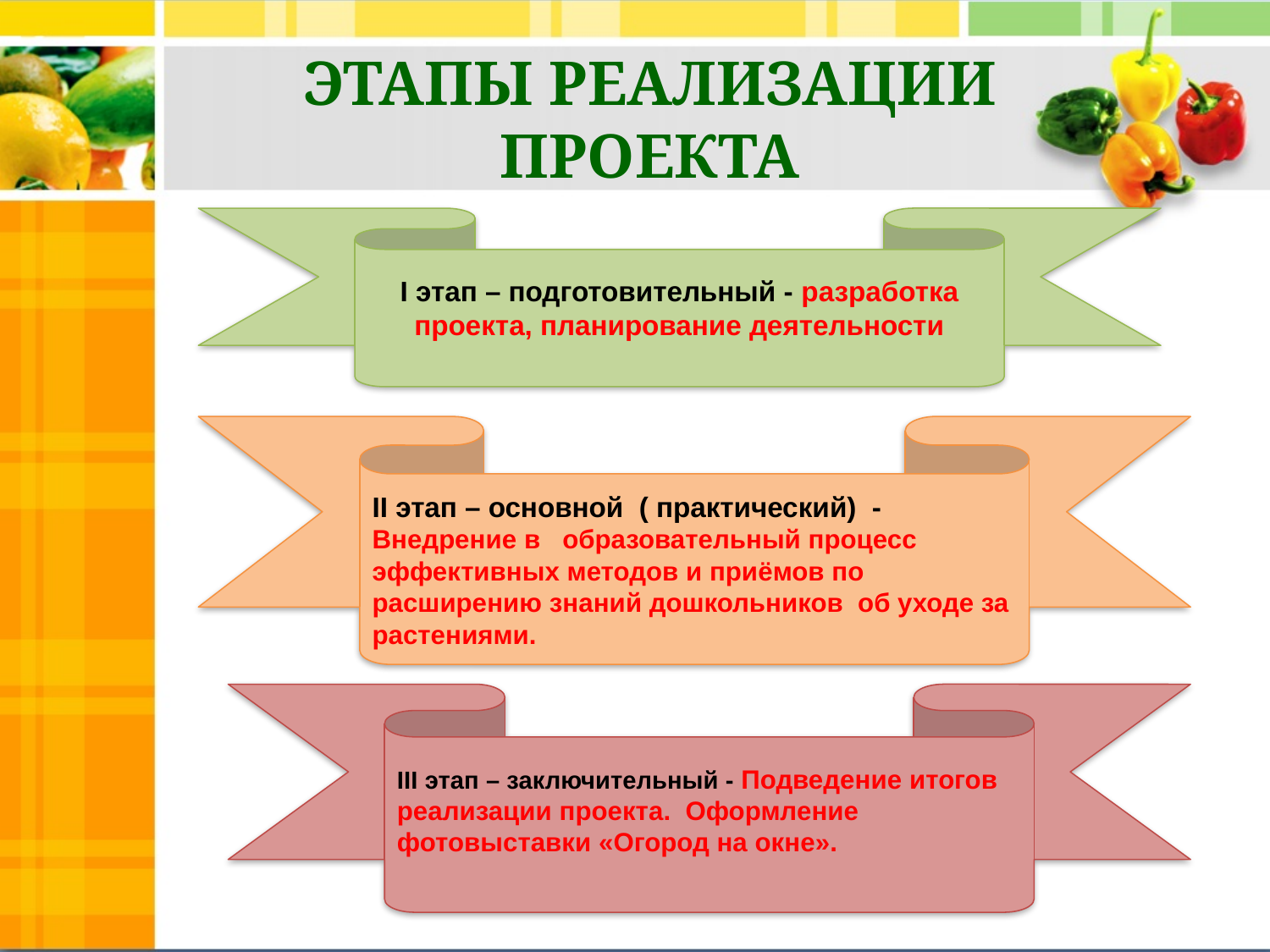

# ЭТАПЫ РЕАЛИЗАЦИИ ПРОЕКТА

I этап – подготовительный - разработка проекта, планирование деятельности

II этап – основной  ( практический)  - Внедрение в   образовательный процесс  эффективных методов и приёмов по расширению знаний дошкольников  об уходе за растениями.
III этап – заключительный - Подведение итогов реализации проекта.  Оформление фотовыставки «Огород на окне».